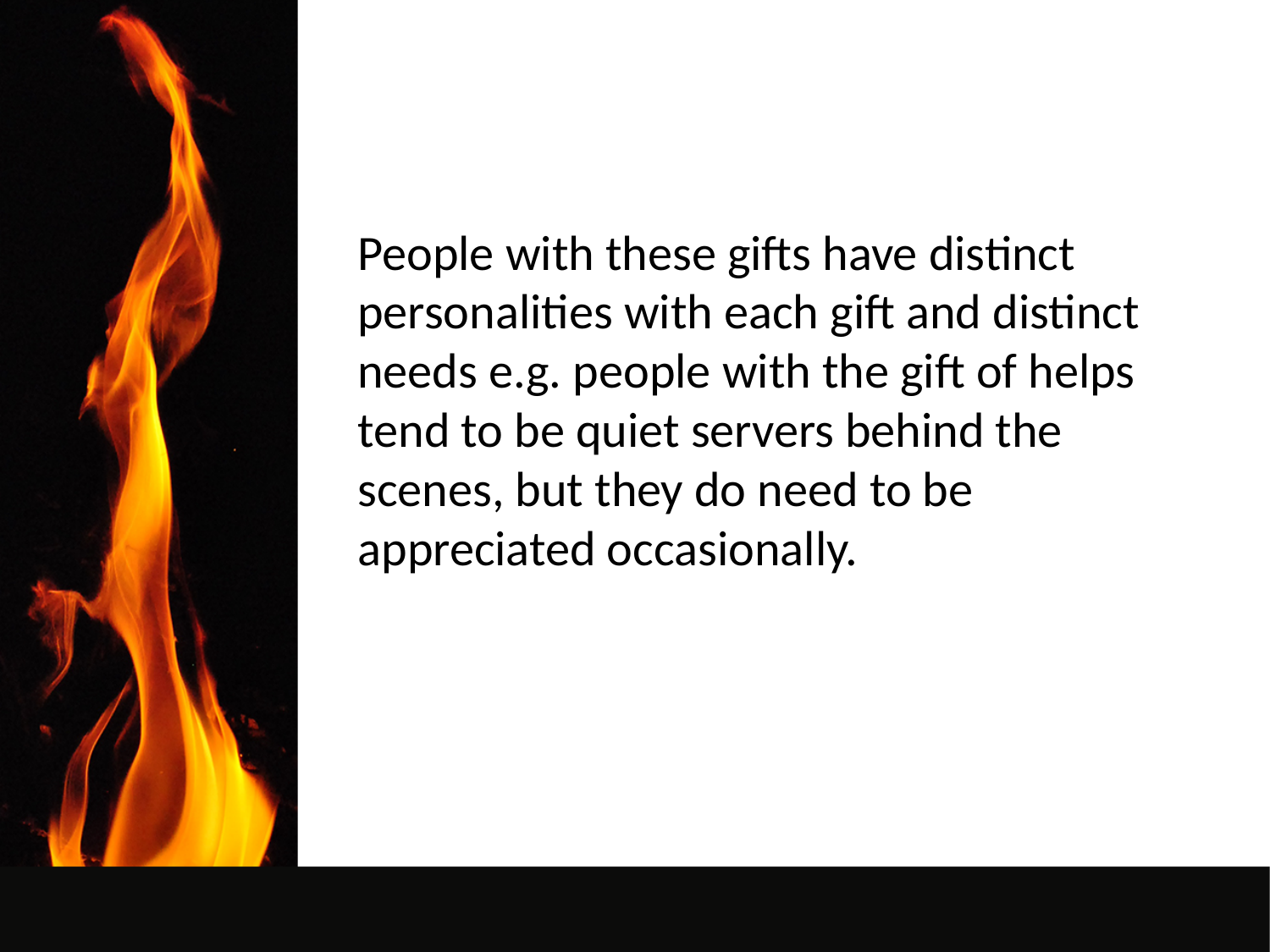

People with these gifts have distinct personalities with each gift and distinct needs e.g. people with the gift of helps tend to be quiet servers behind the scenes, but they do need to be appreciated occasionally.